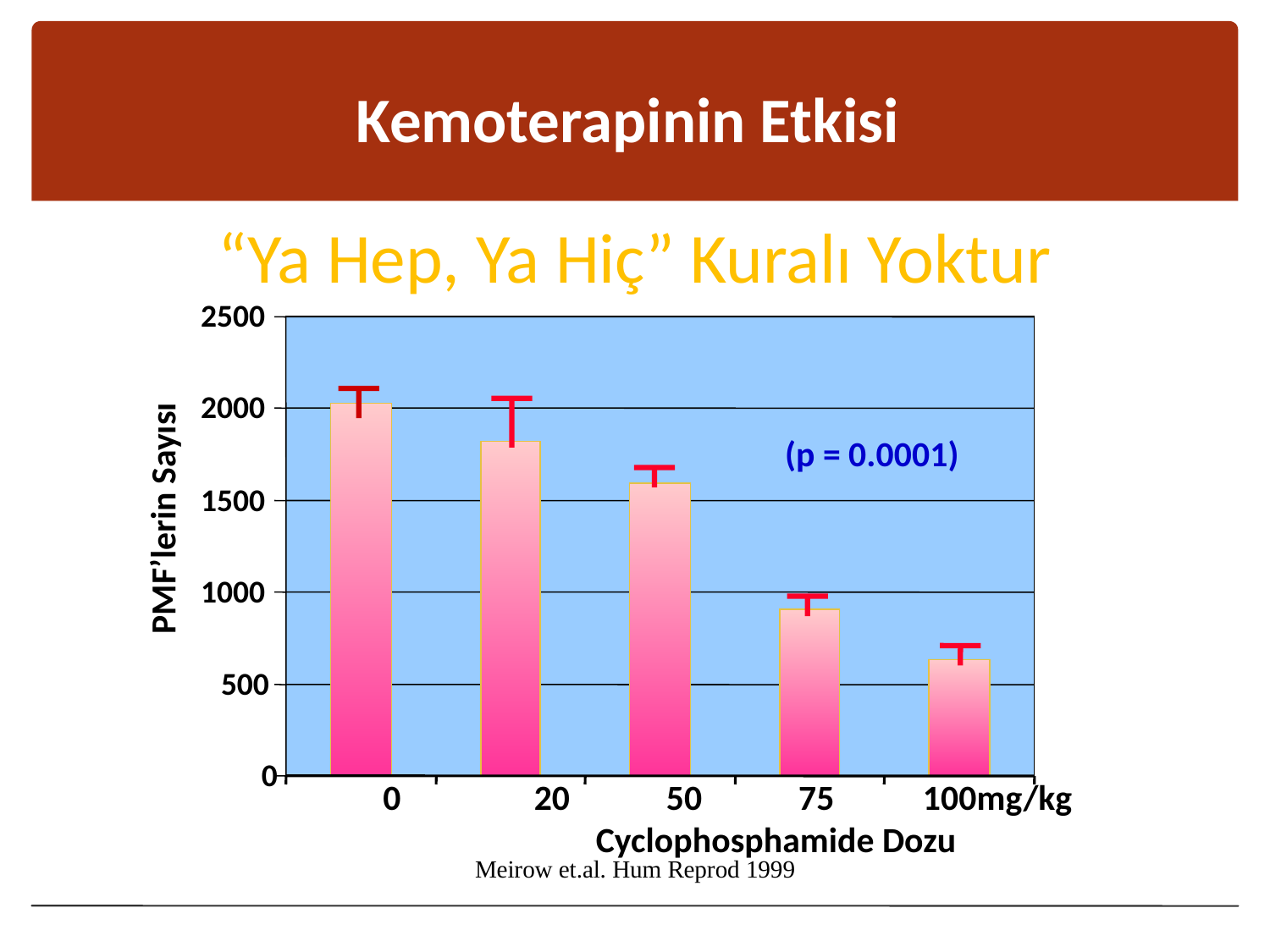

# Kemoterapinin Etkisi
“Ya Hep, Ya Hiç” Kuralı Yoktur
2500

2000

1500

1000

500

0

PMF’lerin Sayısı
  0	     20            50            75           100mg/kg
             Cyclophosphamide Dozu
(p = 0.0001)
Meirow et.al. Hum Reprod 1999